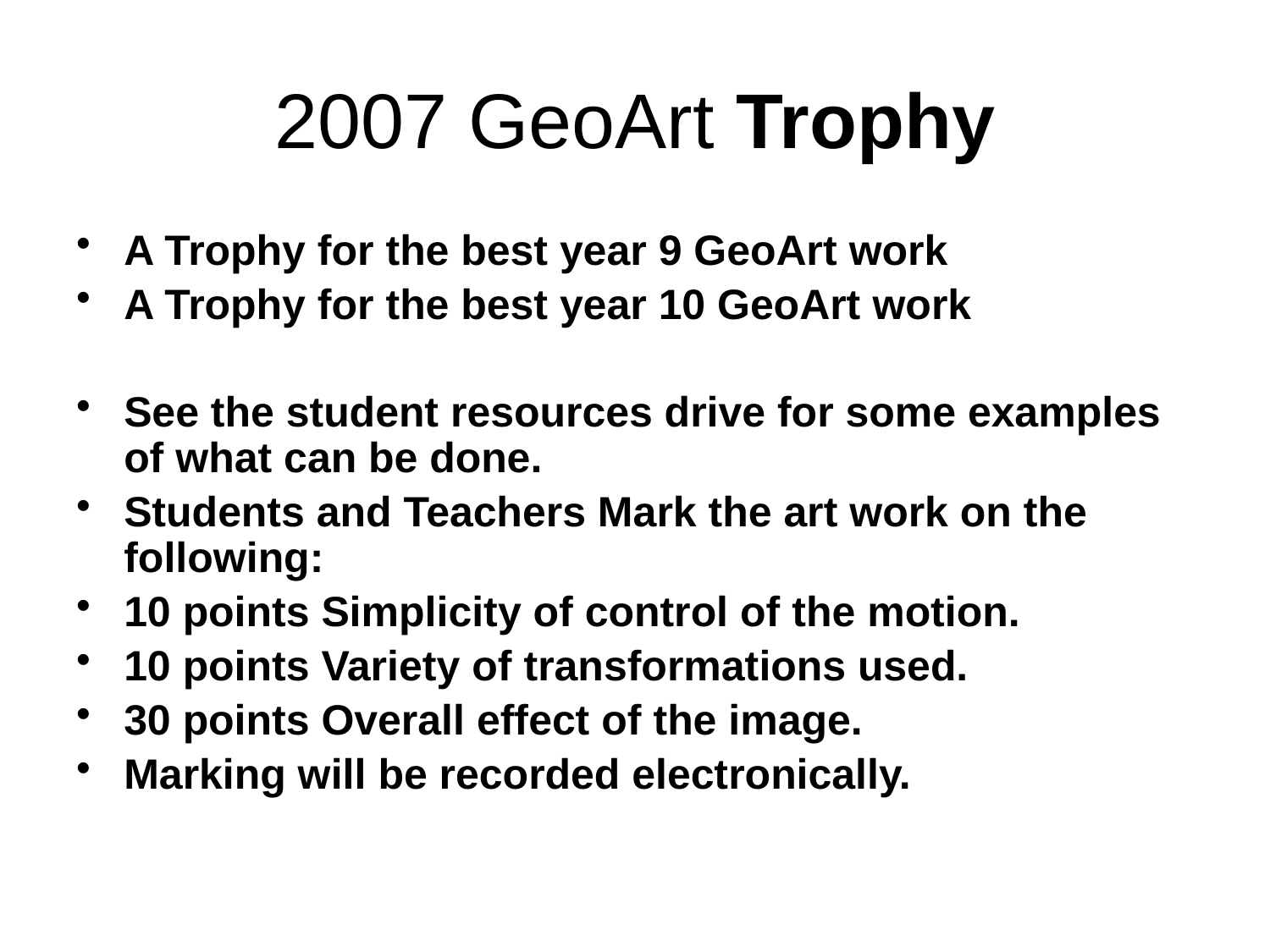

# 2007 GeoArt Trophy
A Trophy for the best year 9 GeoArt work
A Trophy for the best year 10 GeoArt work

See the student resources drive for some examples of what can be done.
Students and Teachers Mark the art work on the following:
10 points Simplicity of control of the motion.
10 points Variety of transformations used.
30 points Overall effect of the image.
Marking will be recorded electronically.